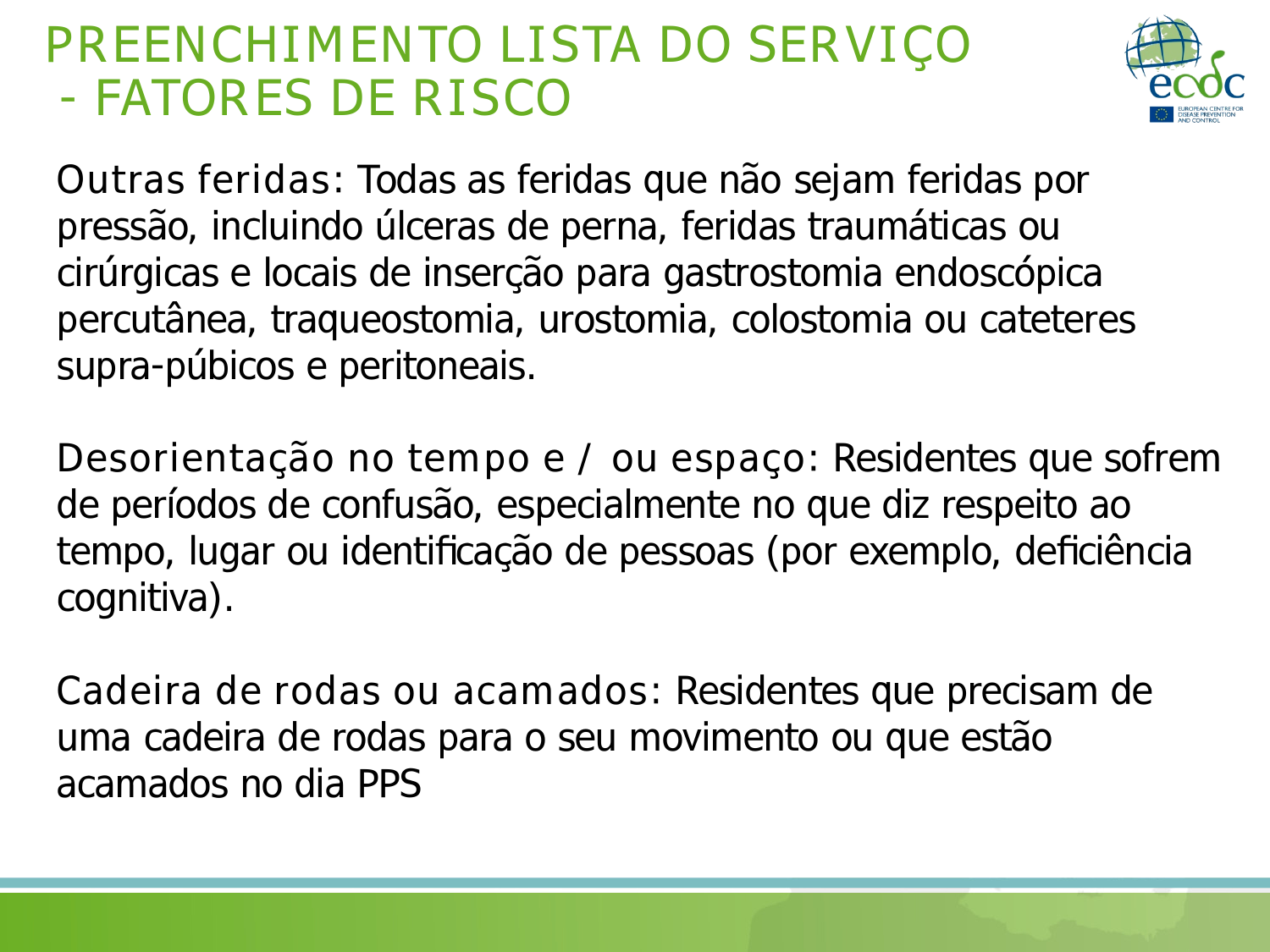

# PREENCHIMENTO LISTA DO SERVIÇO - FATORES DE RISCO
Outras feridas: Todas as feridas que não sejam feridas por pressão, incluindo úlceras de perna, feridas traumáticas ou cirúrgicas e locais de inserção para gastrostomia endoscópica percutânea, traqueostomia, urostomia, colostomia ou cateteres supra-púbicos e peritoneais.

Desorientação no tempo e / ou espaço: Residentes que sofrem de períodos de confusão, especialmente no que diz respeito ao tempo, lugar ou identificação de pessoas (por exemplo, deficiência cognitiva).

Cadeira de rodas ou acamados: Residentes que precisam de uma cadeira de rodas para o seu movimento ou que estão acamados no dia PPS